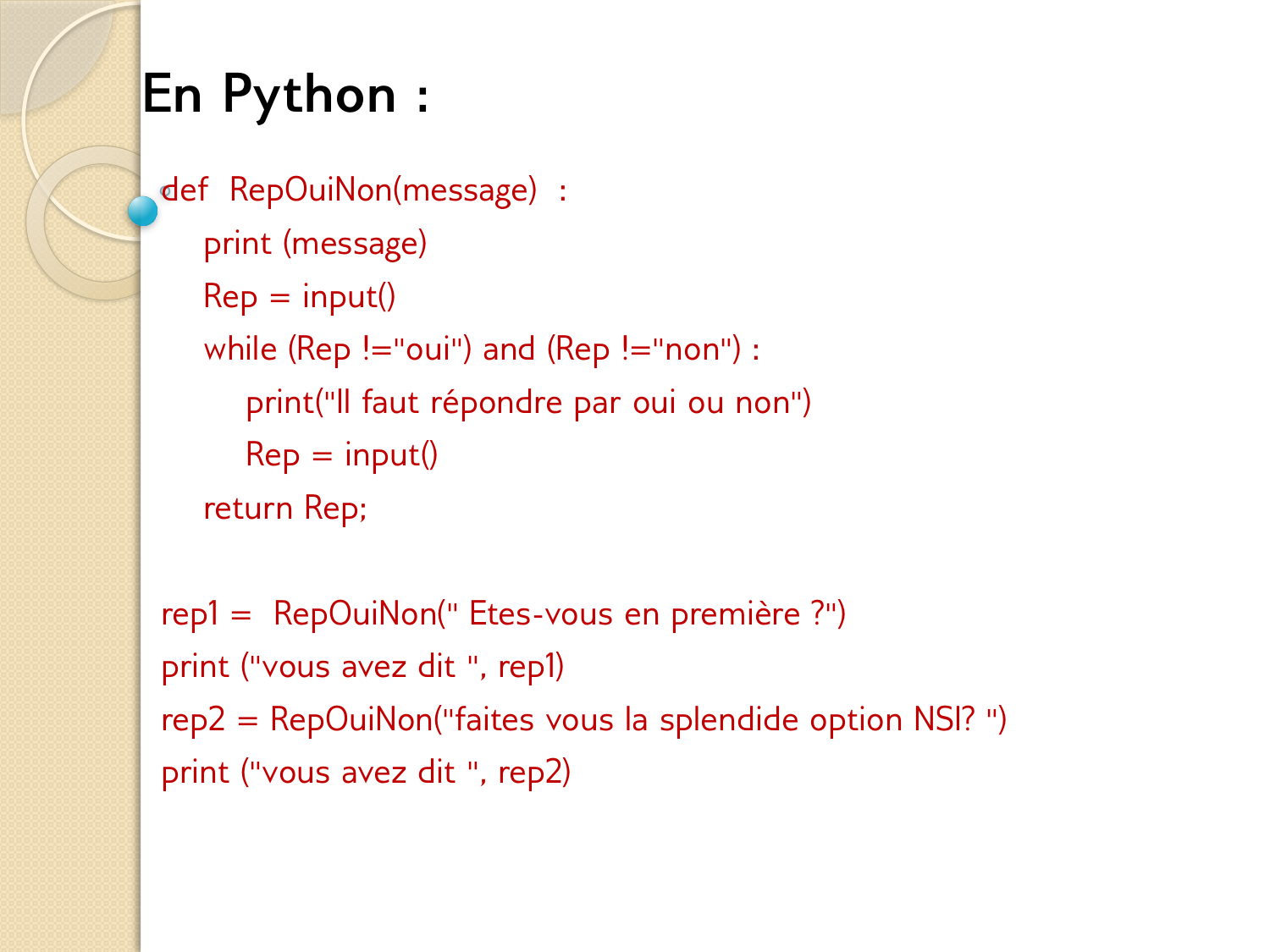

En Python :
def  RepOuiNon(message)  :
    print (message)
    Rep = input()
    while (Rep !="oui") and (Rep !="non") :
        print("Il faut répondre par oui ou non")
        Rep = input()
    return Rep;

rep1 =  RepOuiNon(" Etes-vous en première ?")
print ("vous avez dit ", rep1)
rep2 = RepOuiNon("faites vous la splendide option NSI? ")
print ("vous avez dit ", rep2)